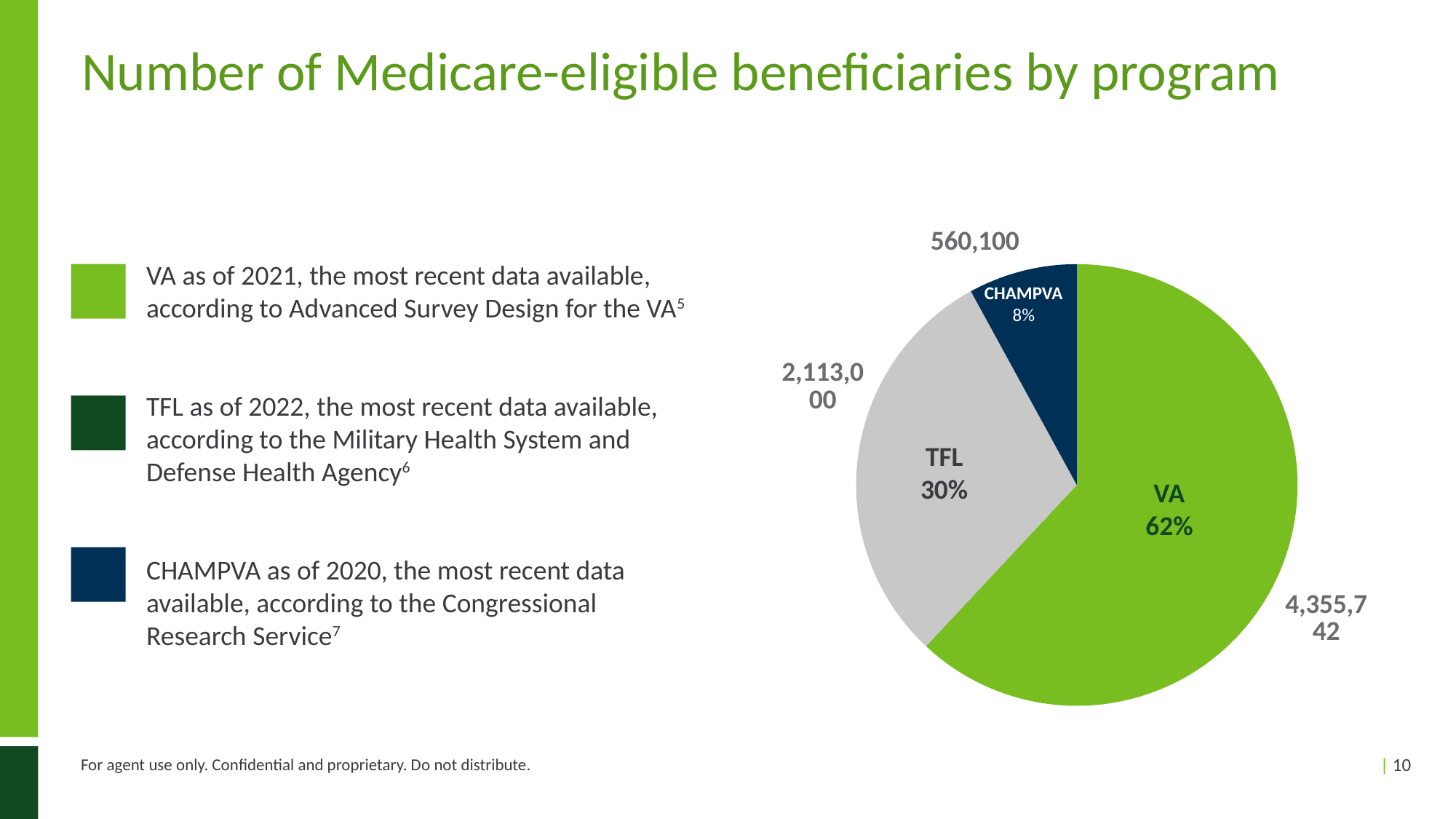

# Number of Medicare-eligible beneficiaries by program

### Chart

| Category | Number |
|---|---|
| VA | 4355742.0 |
| TFL | 2113000.0 |
| CHAMPVA | 560100.0 |
VA as of 2021, the most recent data available, according to Advanced Survey Design for the VA5

TFL as of 2022, the most recent data available, according to the Military Health System and Defense Health Agency6

CHAMPVA as of 2020, the most recent data available, according to the Congressional Research Service7

CHAMPVA
8%

TFL
30%
VA
62%